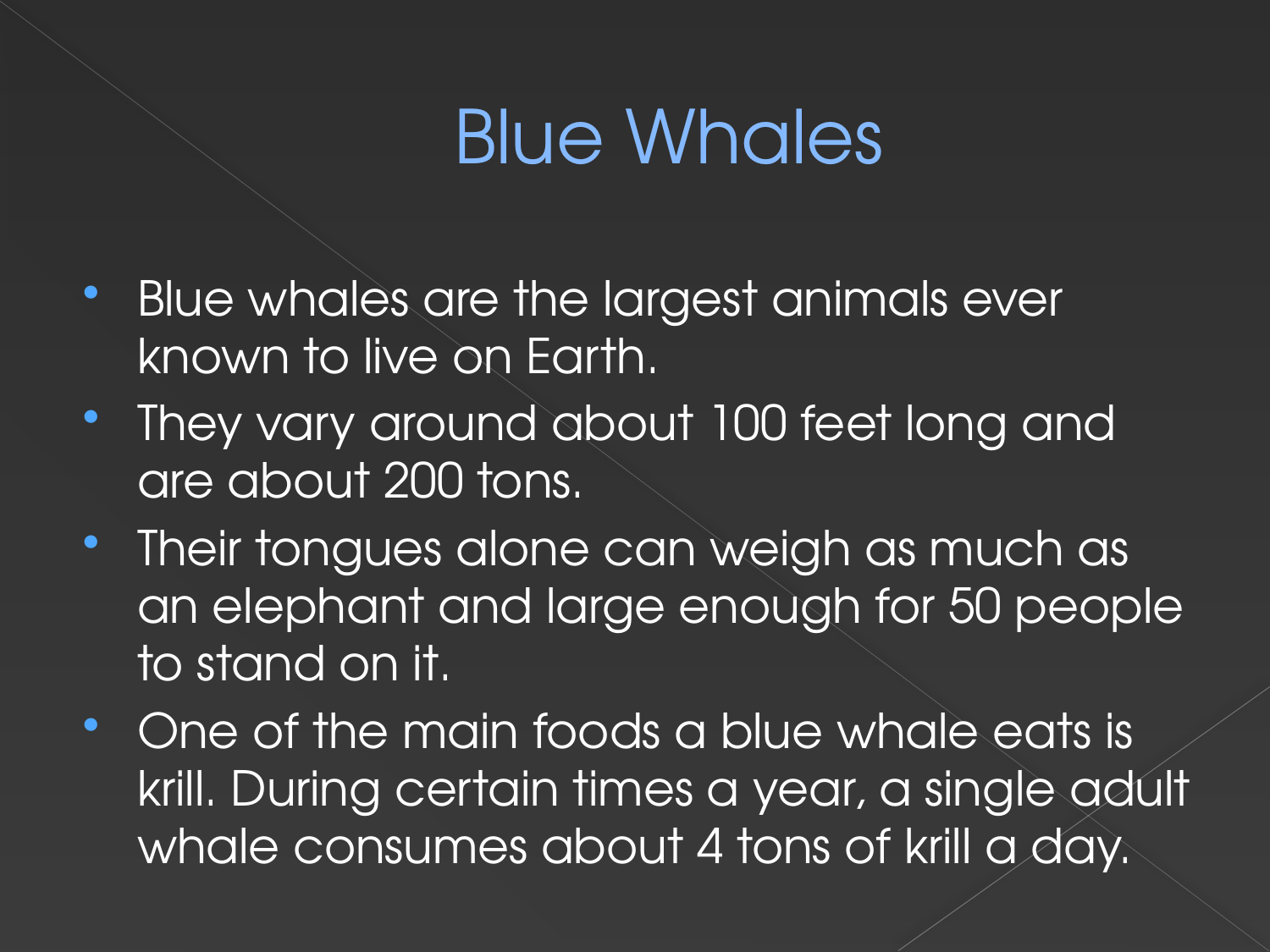

# Blue Whales
Blue whales are the largest animals ever known to live on Earth.
They vary around about 100 feet long and are about 200 tons.
Their tongues alone can weigh as much as an elephant and large enough for 50 people to stand on it.
One of the main foods a blue whale eats is krill. During certain times a year, a single adult whale consumes about 4 tons of krill a day.